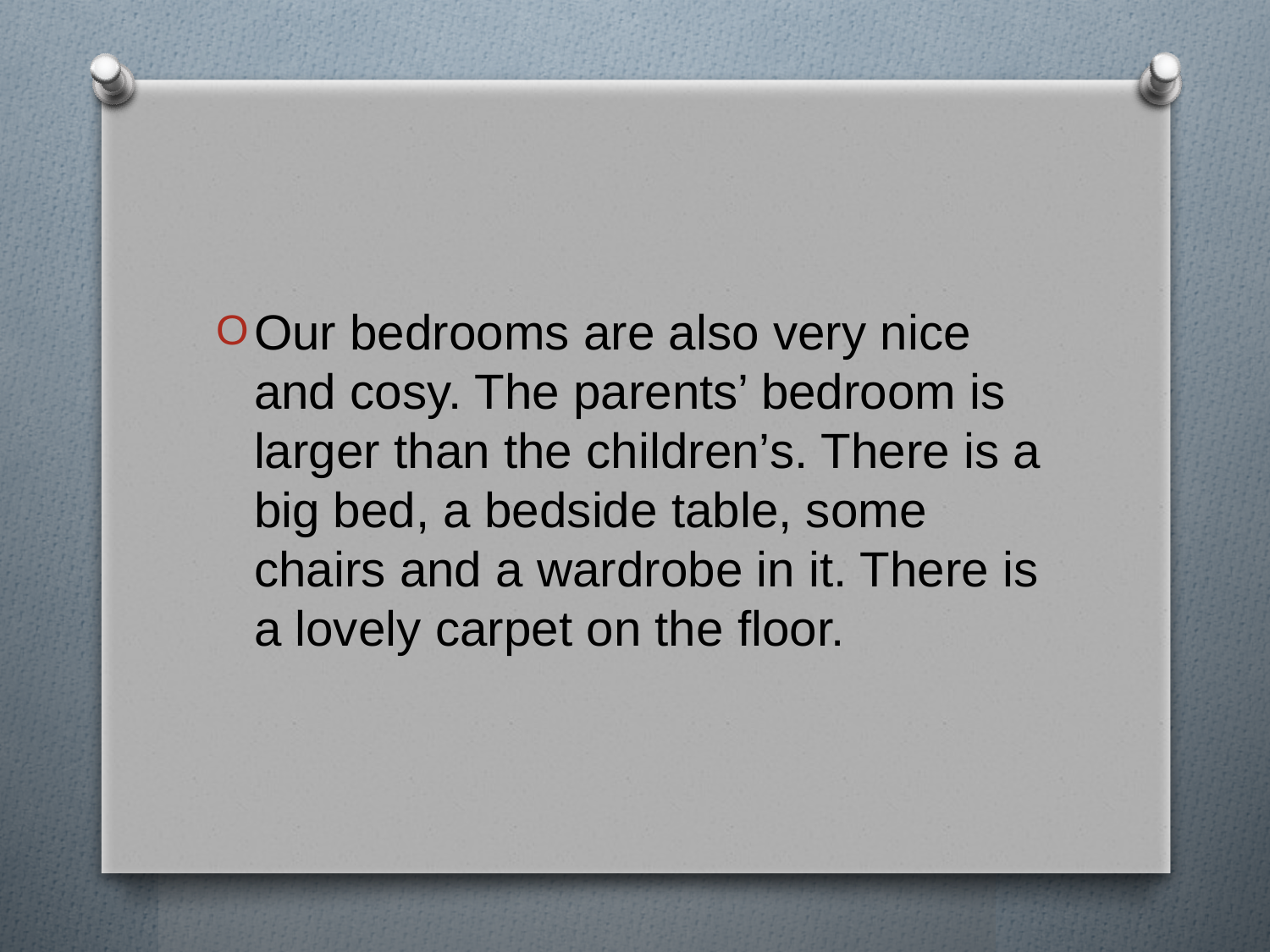

#
Our bedrooms are also very nice and cosy. The parents’ bedroom is larger than the children’s. There is a big bed, a bedside table, some chairs and a wardrobe in it. There is a lovely carpet on the floor.